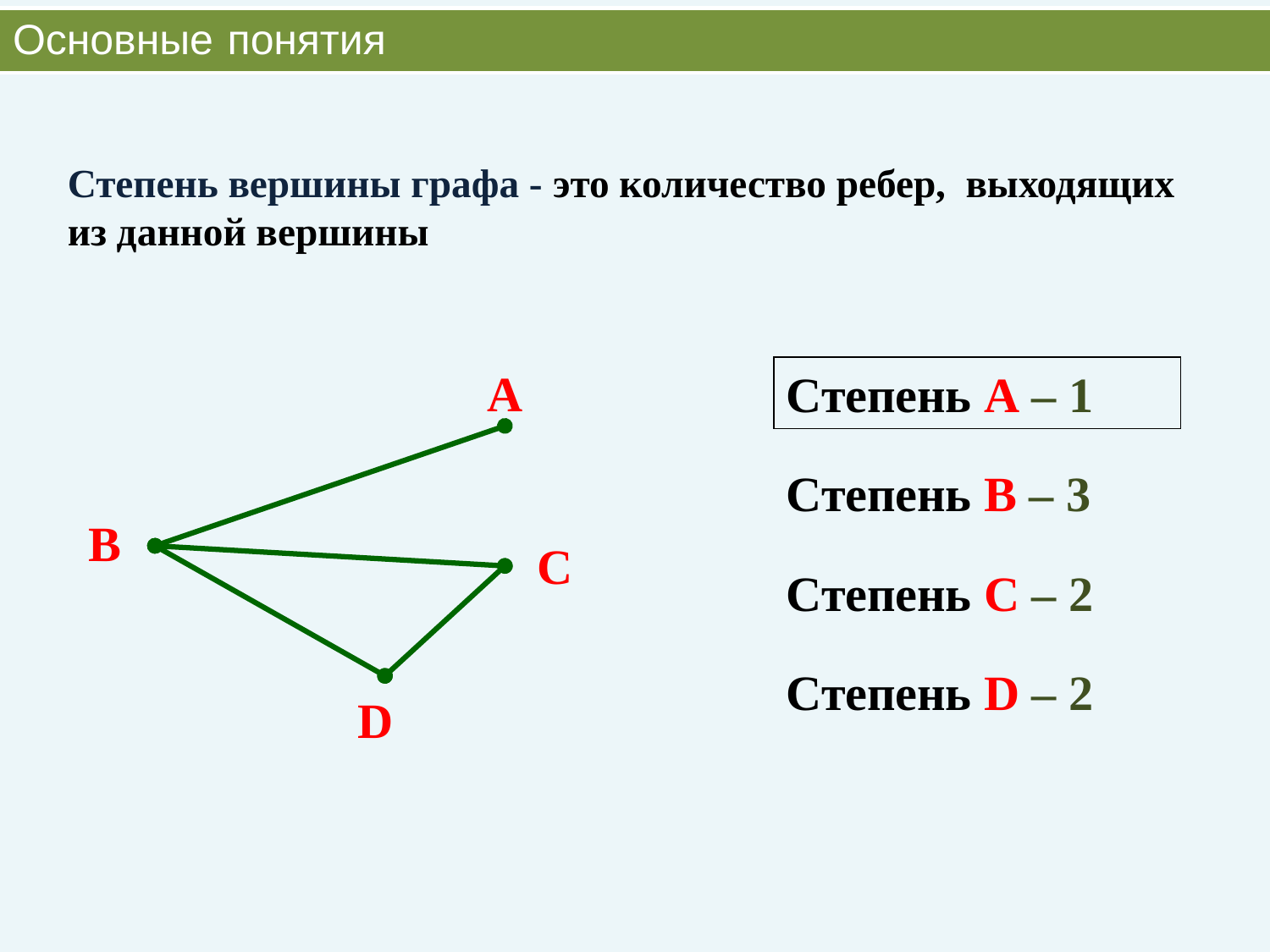

Основные понятия

# Степень вершины графа - это количество ребер,  выходящих из данной вершины
A
B
C
D
Степень A – 1

Степень B – 3
Степень C – 2
Степень D – 2